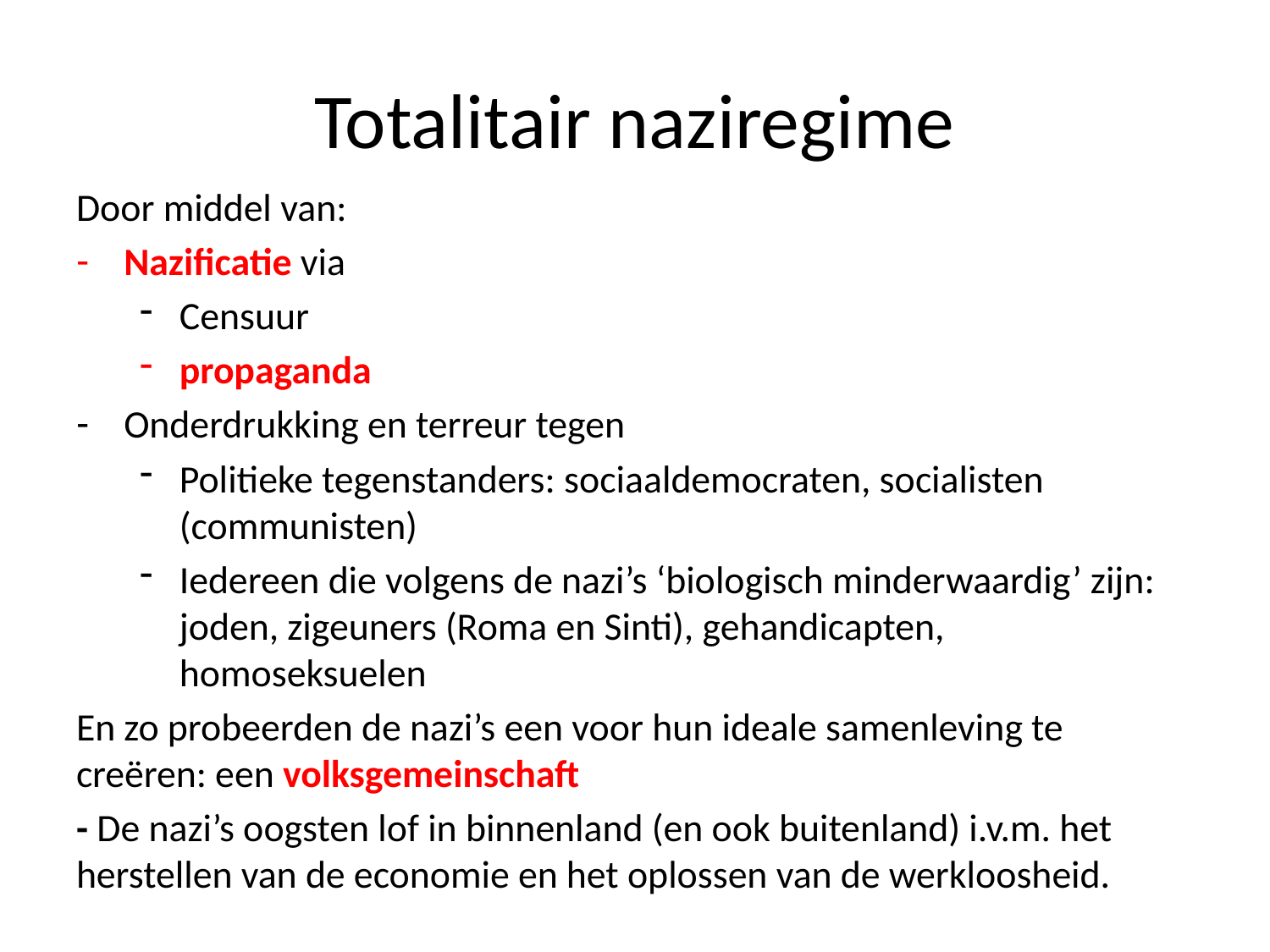

# Totalitair naziregime
Door middel van:
Nazificatie via
Censuur
propaganda
Onderdrukking en terreur tegen
Politieke tegenstanders: sociaaldemocraten, socialisten (communisten)
Iedereen die volgens de nazi’s ‘biologisch minderwaardig’ zijn: joden, zigeuners (Roma en Sinti), gehandicapten, homoseksuelen
En zo probeerden de nazi’s een voor hun ideale samenleving te creëren: een volksgemeinschaft
- De nazi’s oogsten lof in binnenland (en ook buitenland) i.v.m. het herstellen van de economie en het oplossen van de werkloosheid.